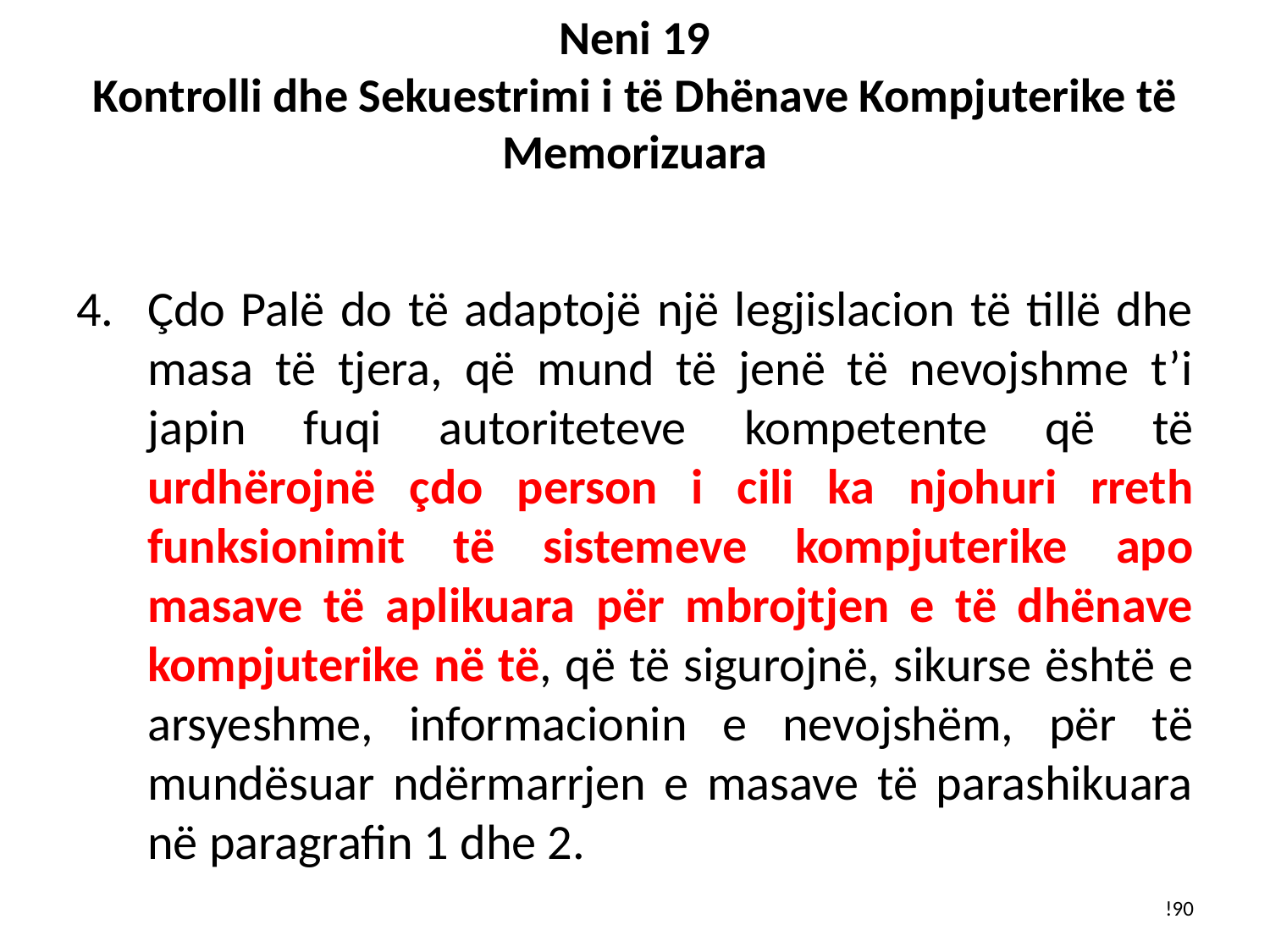

# Neni 19 Kontrolli dhe Sekuestrimi i të Dhënave Kompjuterike të Memorizuara
Çdo Palë do të adaptojë një legjislacion të tillë dhe masa të tjera, që mund të jenë të nevojshme t’i japin fuqi autoriteteve kompetente që të urdhërojnë çdo person i cili ka njohuri rreth funksionimit të sistemeve kompjuterike apo masave të aplikuara për mbrojtjen e të dhënave kompjuterike në të, që të sigurojnë, sikurse është e arsyeshme, informacionin e nevojshëm, për të mundësuar ndërmarrjen e masave të parashikuara në paragrafin 1 dhe 2.
!90